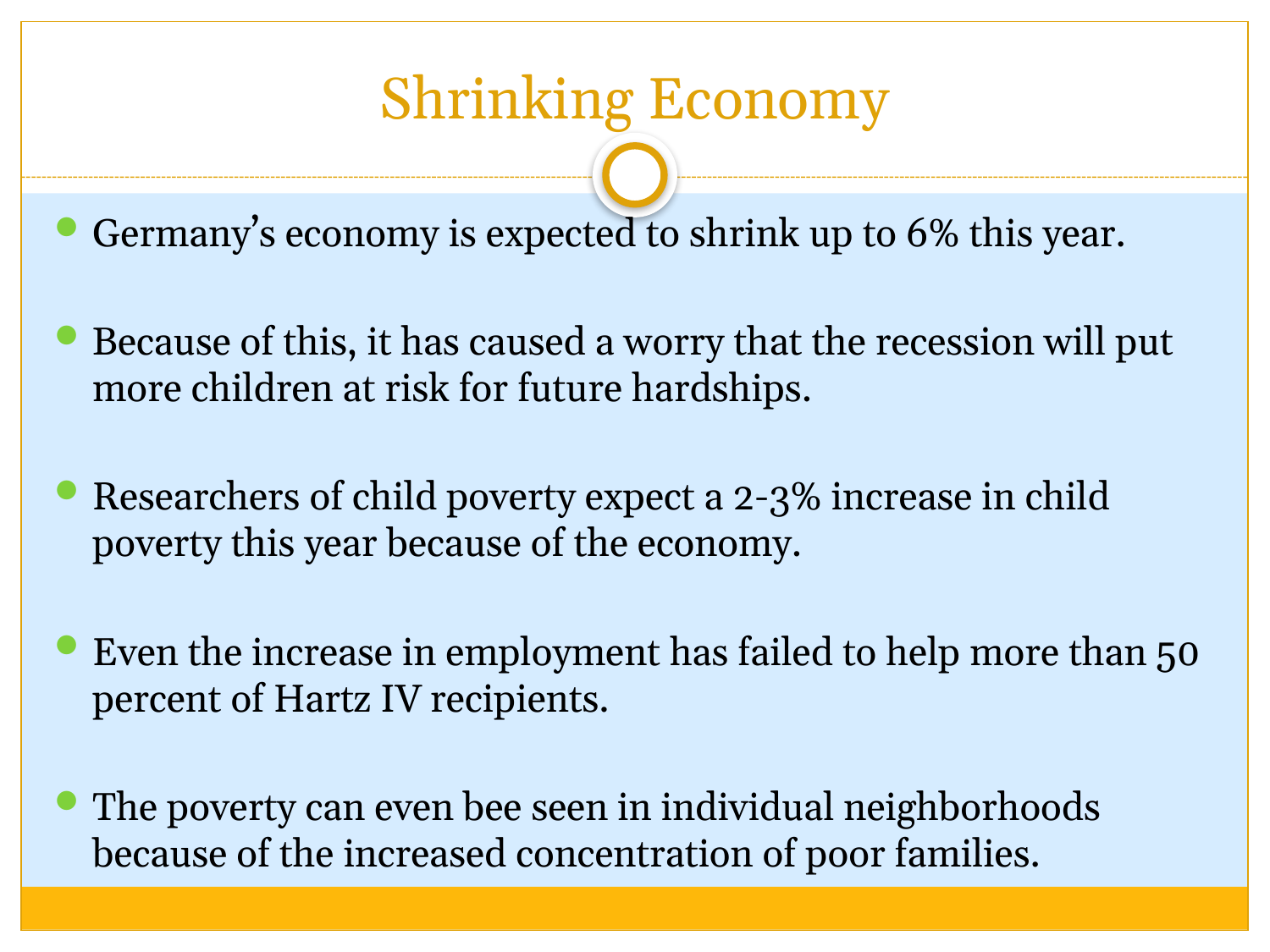

# Shrinking Economy
Germany’s economy is expected to shrink up to 6% this year.

Because of this, it has caused a worry that the recession will put more children at risk for future hardships.

Researchers of child poverty expect a 2-3% increase in child poverty this year because of the economy.

Even the increase in employment has failed to help more than 50 percent of Hartz IV recipients.

The poverty can even bee seen in individual neighborhoods because of the increased concentration of poor families.